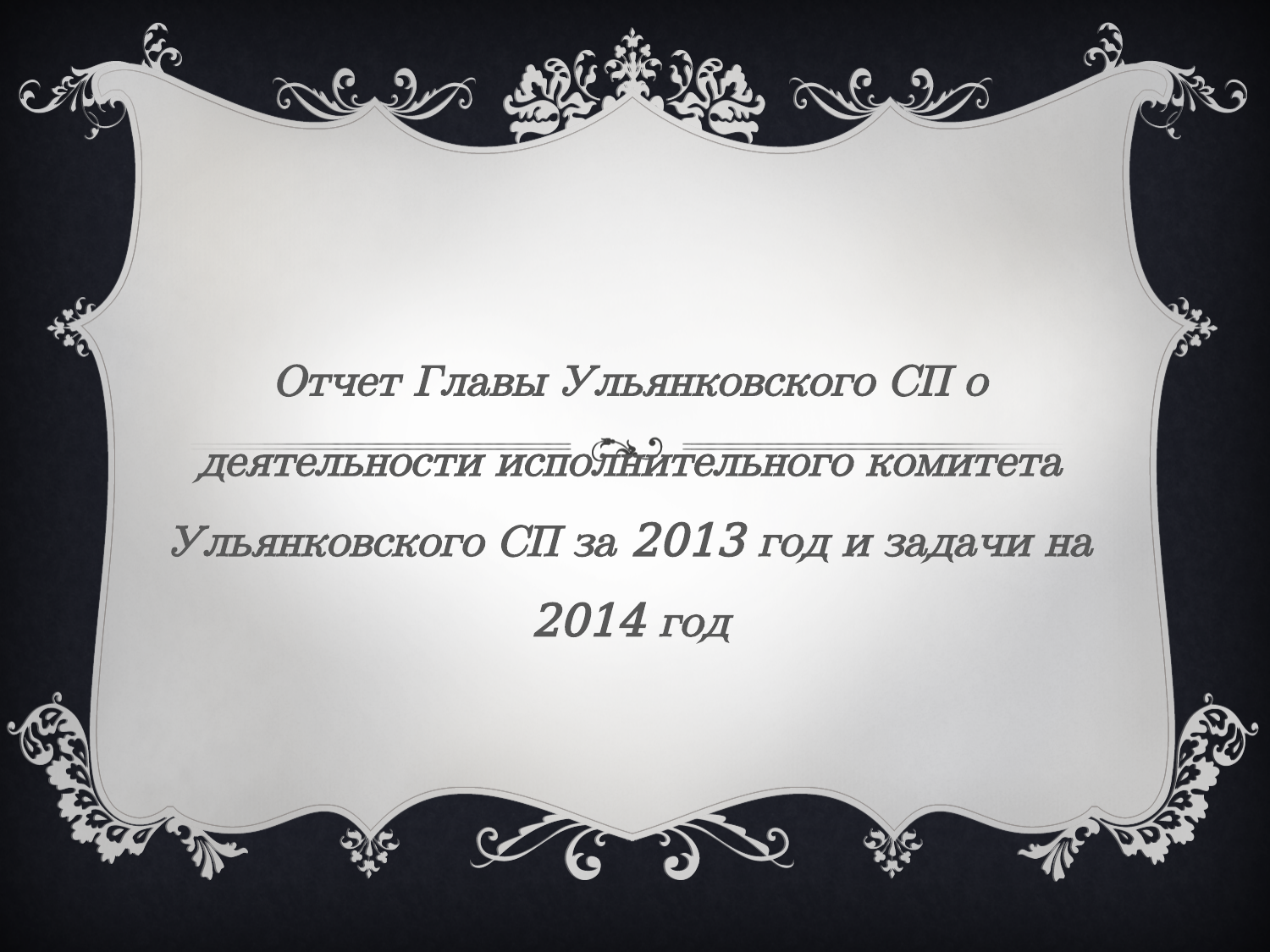

Отчет Главы Ульянковского СП о деятельности исполнительного комитета Ульянковского СП за 2013 год и задачи на 2014 год

#